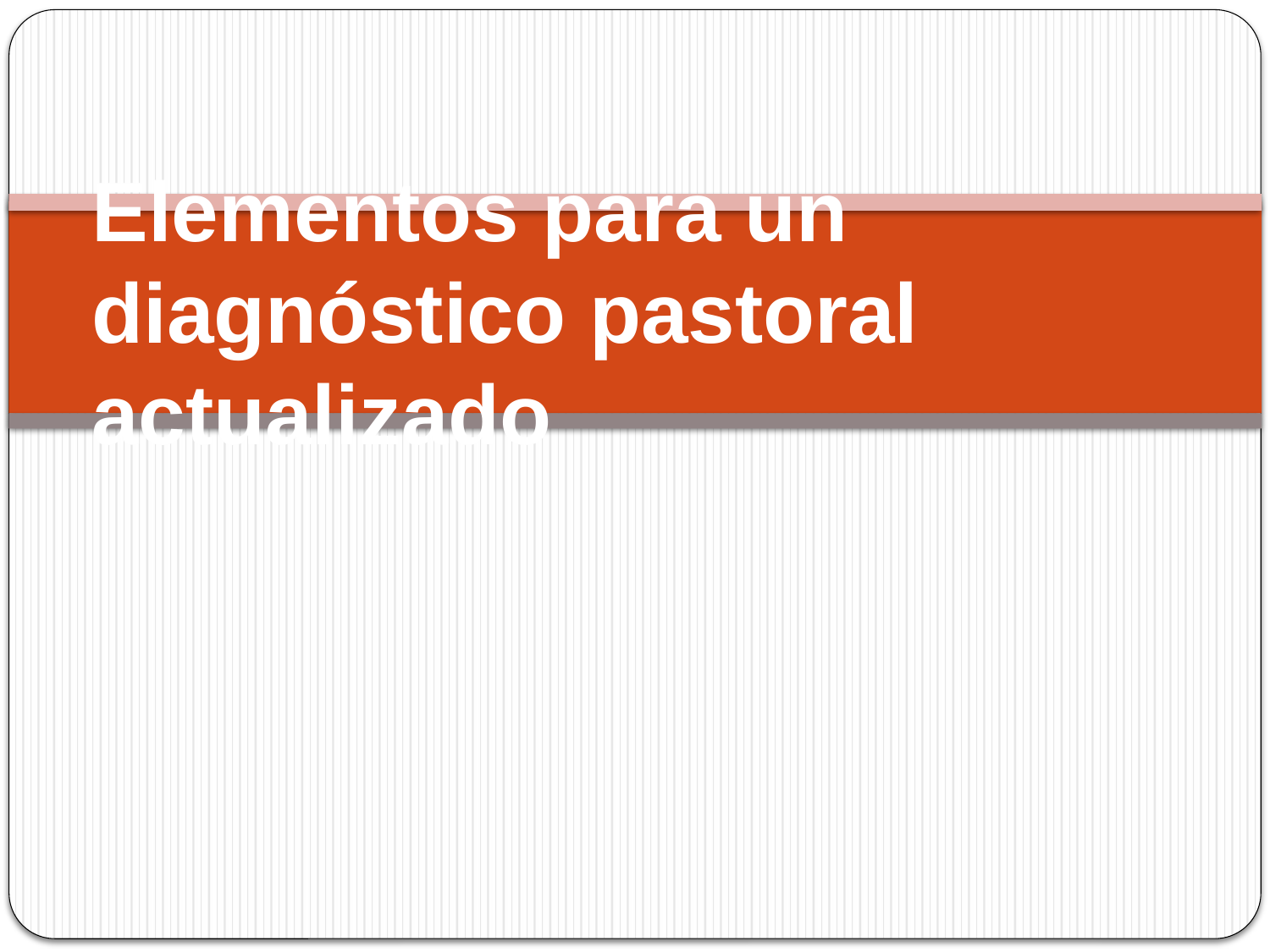

# Elementos para un diagnóstico pastoral actualizado